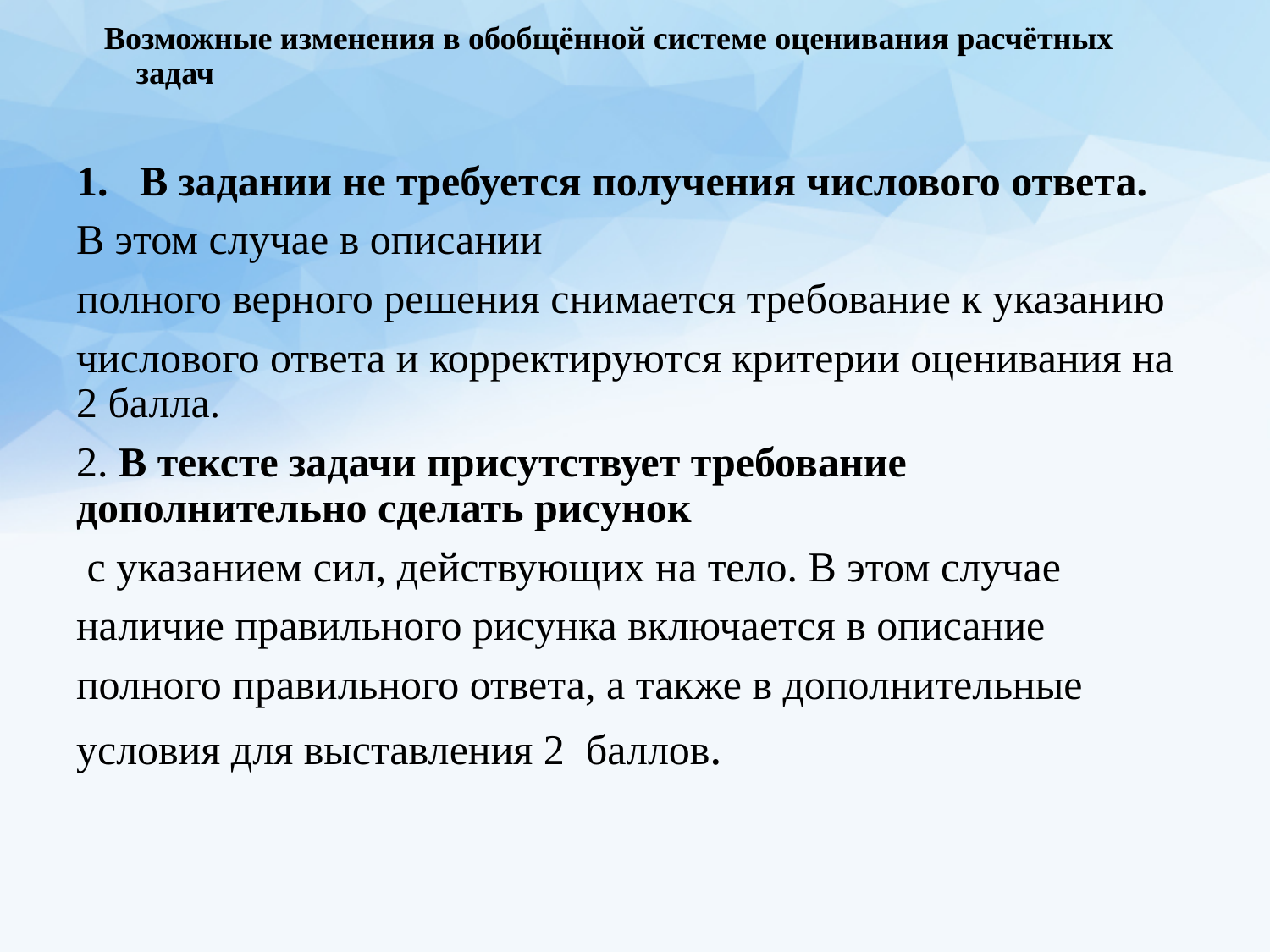

# Возможные изменения в обобщённой системе оценивания расчётных задач
В задании не требуется получения числового ответа.
В этом случае в описании
полного верного решения снимается требование к указанию
числового ответа и корректируются критерии оценивания на 2 балла.
2. В тексте задачи присутствует требование дополнительно сделать рисунок
 с указанием сил, действующих на тело. В этом случае
наличие правильного рисунка включается в описание
полного правильного ответа, а также в дополнительные
условия для выставления 2  баллов.